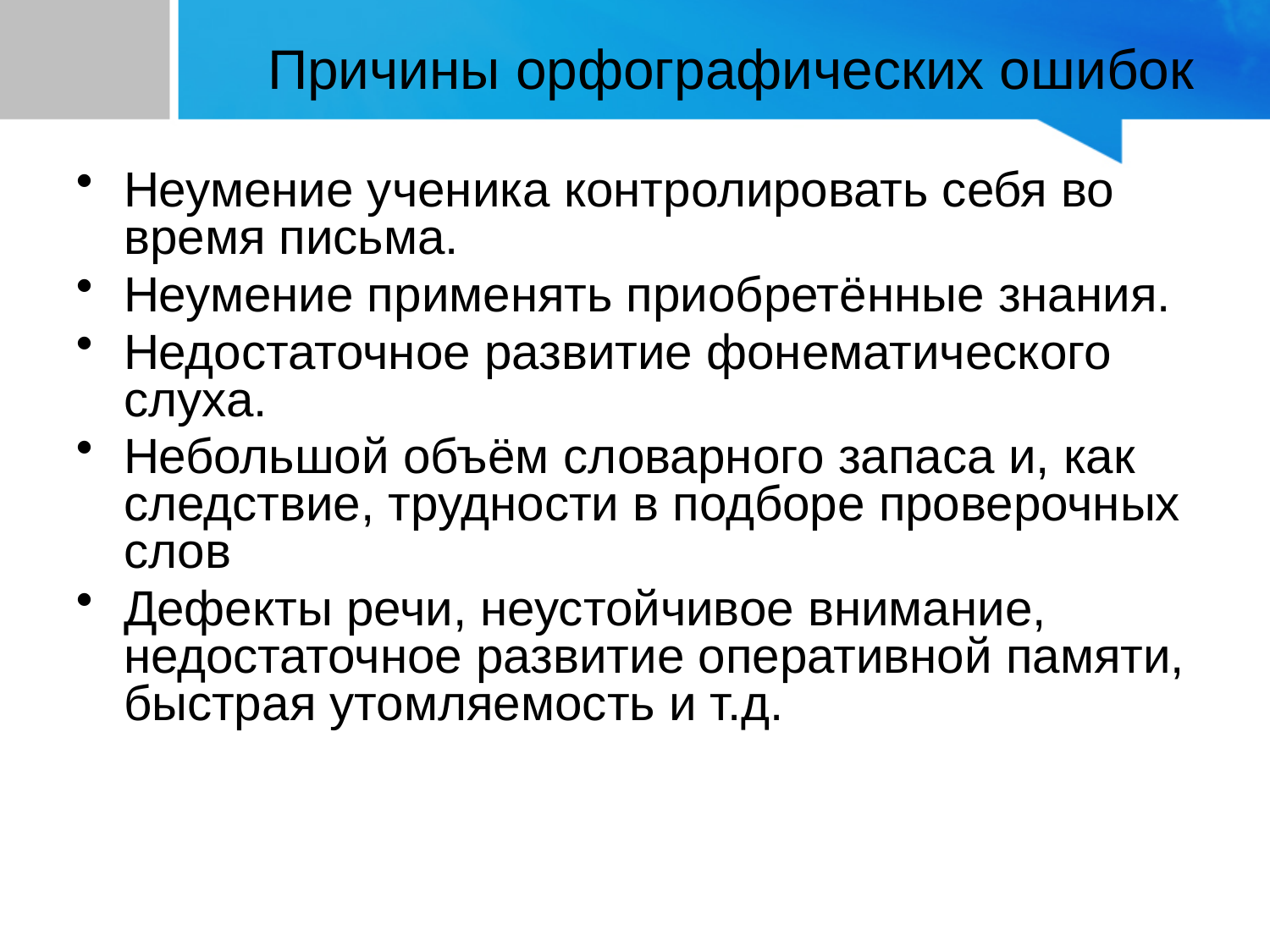

# Причины орфографических ошибок
Неумение ученика контролировать себя во время письма.
Неумение применять приобретённые знания.
Недостаточное развитие фонематического слуха.
Небольшой объём словарного запаса и, как следствие, трудности в подборе проверочных слов
Дефекты речи, неустойчивое внимание, недостаточное развитие оперативной памяти, быстрая утомляемость и т.д.